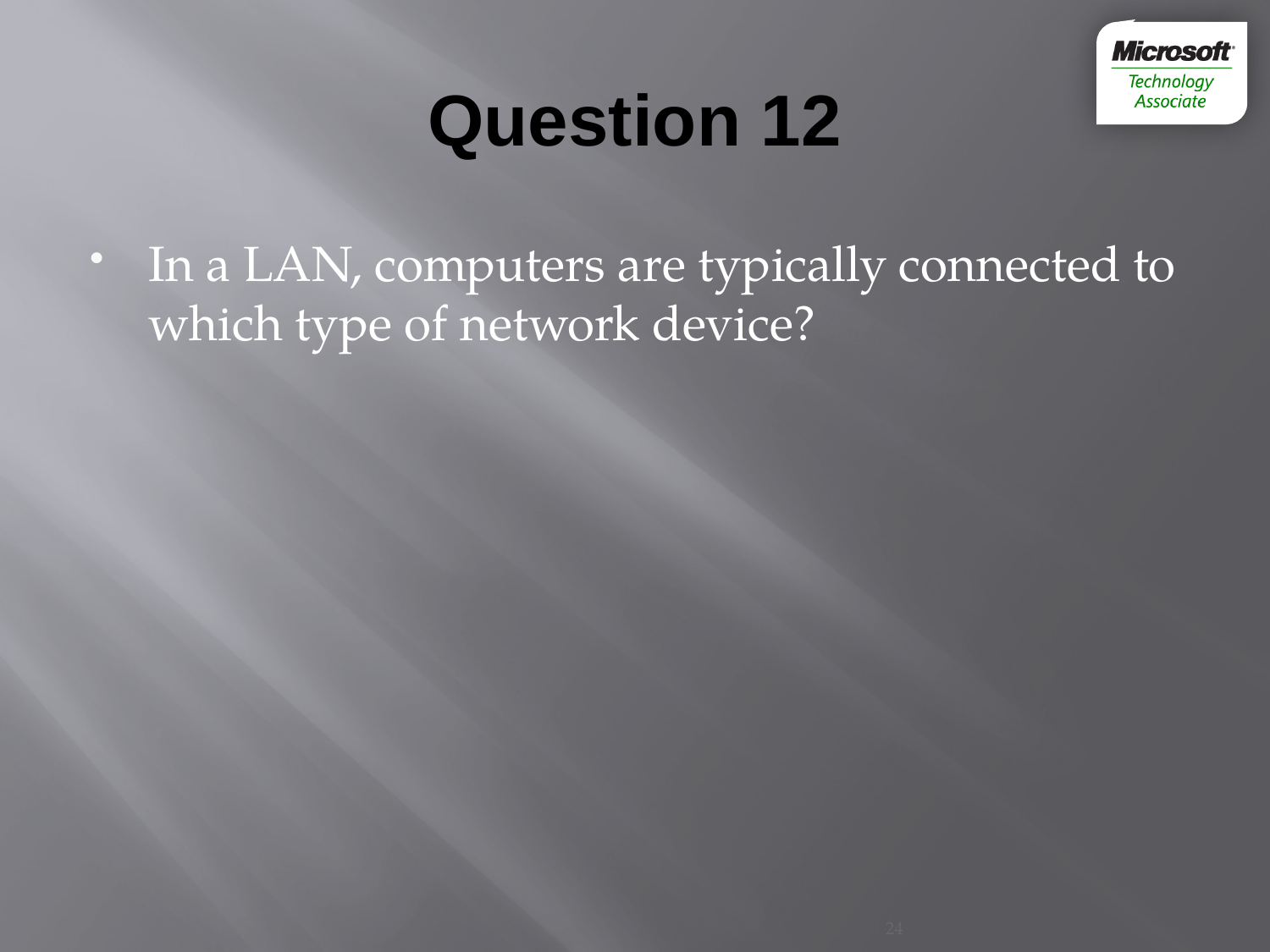

# Question 12
In a LAN, computers are typically connected to which type of network device?
24